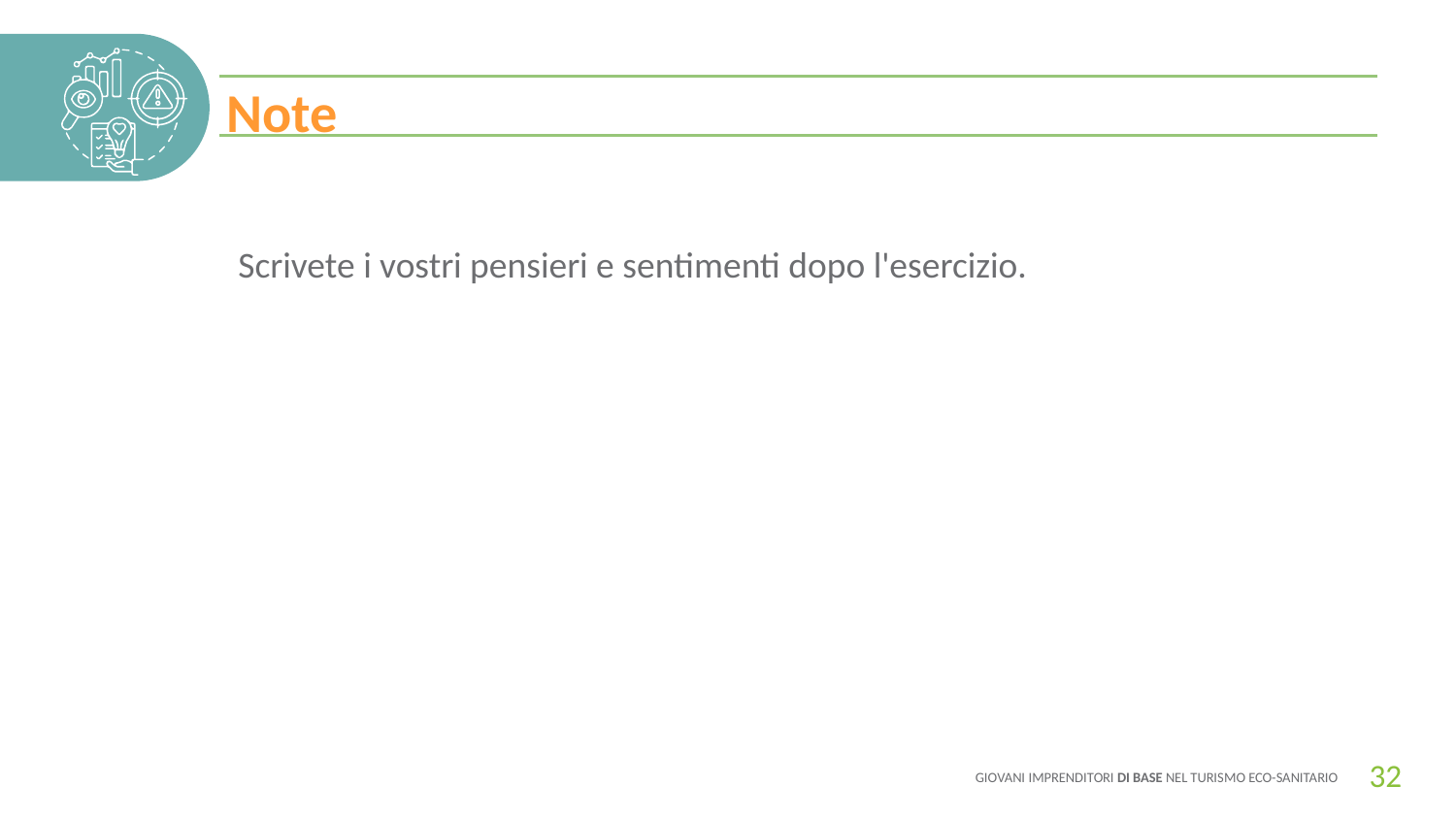

Note

Scrivete i vostri pensieri e sentimenti dopo l'esercizio.

32